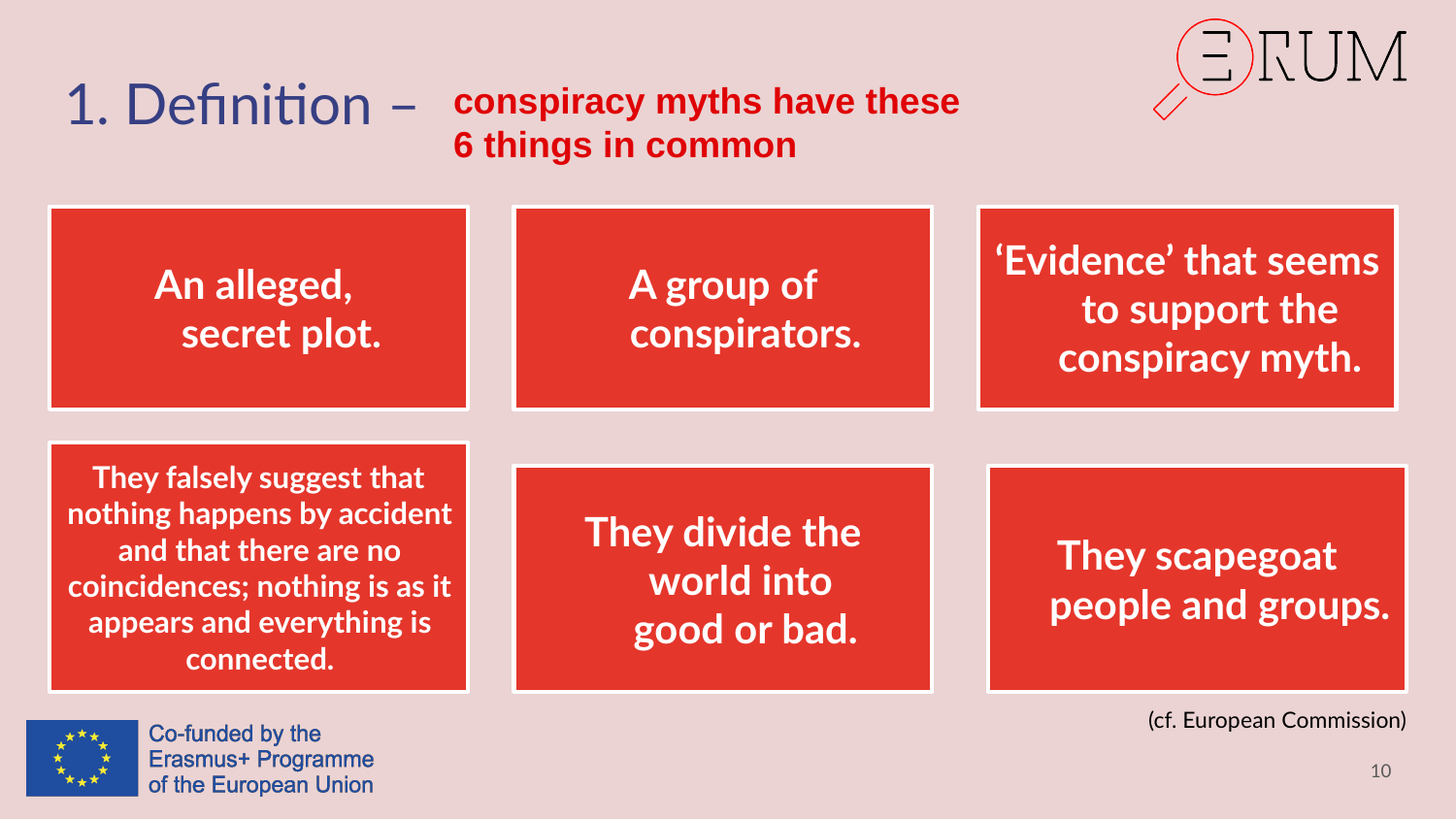

# 1. Definition –
conspiracy myths have these
6 things in common
An alleged,
secret plot.
‘Evidence’ that seems to support the conspiracy myth.
A group of conspirators.
They falsely suggest that nothing happens by accident and that there are no coincidences; nothing is as it appears and everything is connected.
They divide the world into
good or bad.
They scapegoat people and groups.
(cf. European Commission)
10